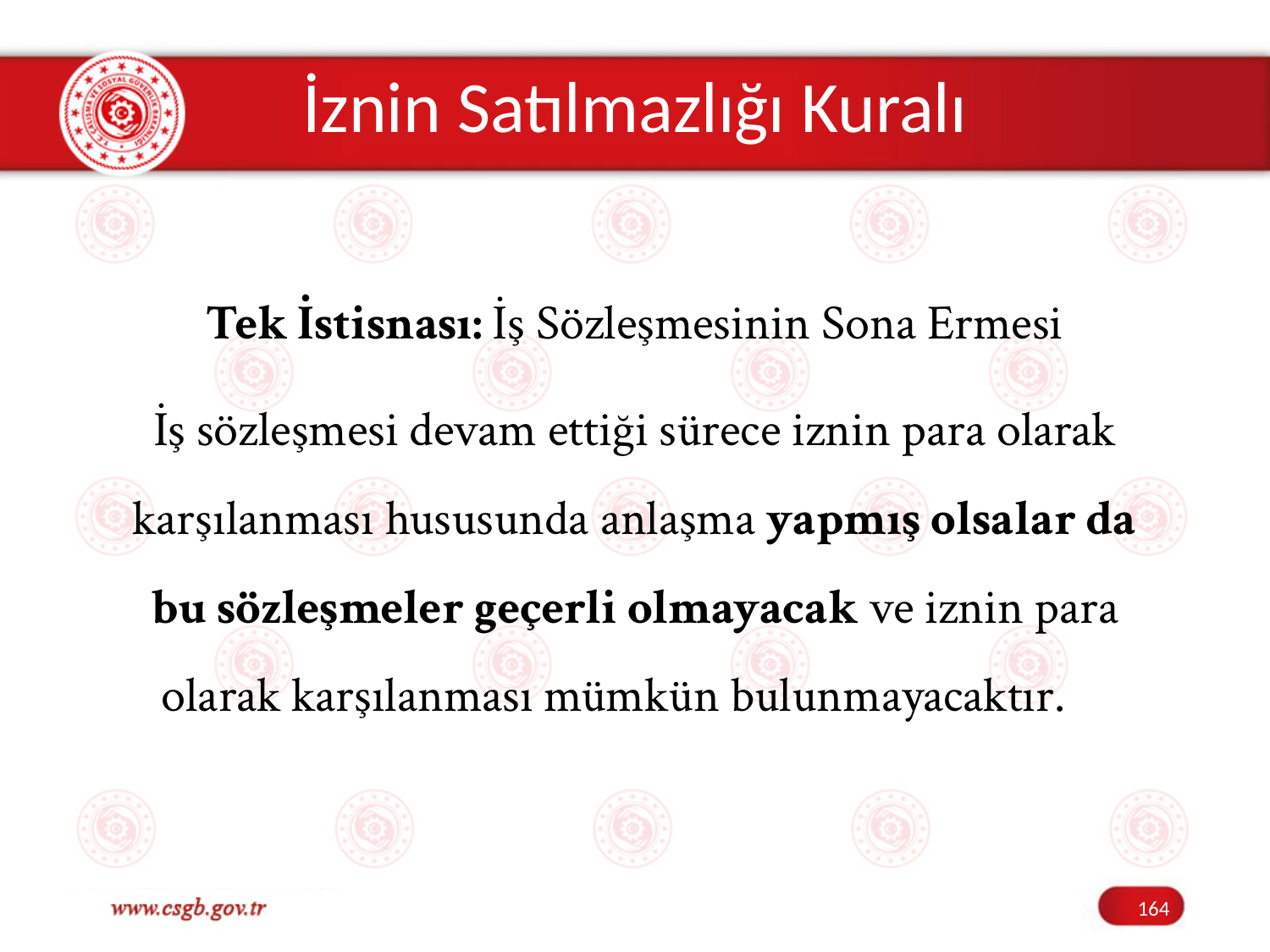

# İznin Satılmazlığı Kuralı
Tek İstisnası: İş Sözleşmesinin Sona Ermesi
İş sözleşmesi devam ettiği sürece iznin para olarak karşılanması hususunda anlaşma yapmış olsalar da bu sözleşmeler geçerli olmayacak ve iznin para olarak karşılanması mümkün bulunmayacaktır.

164